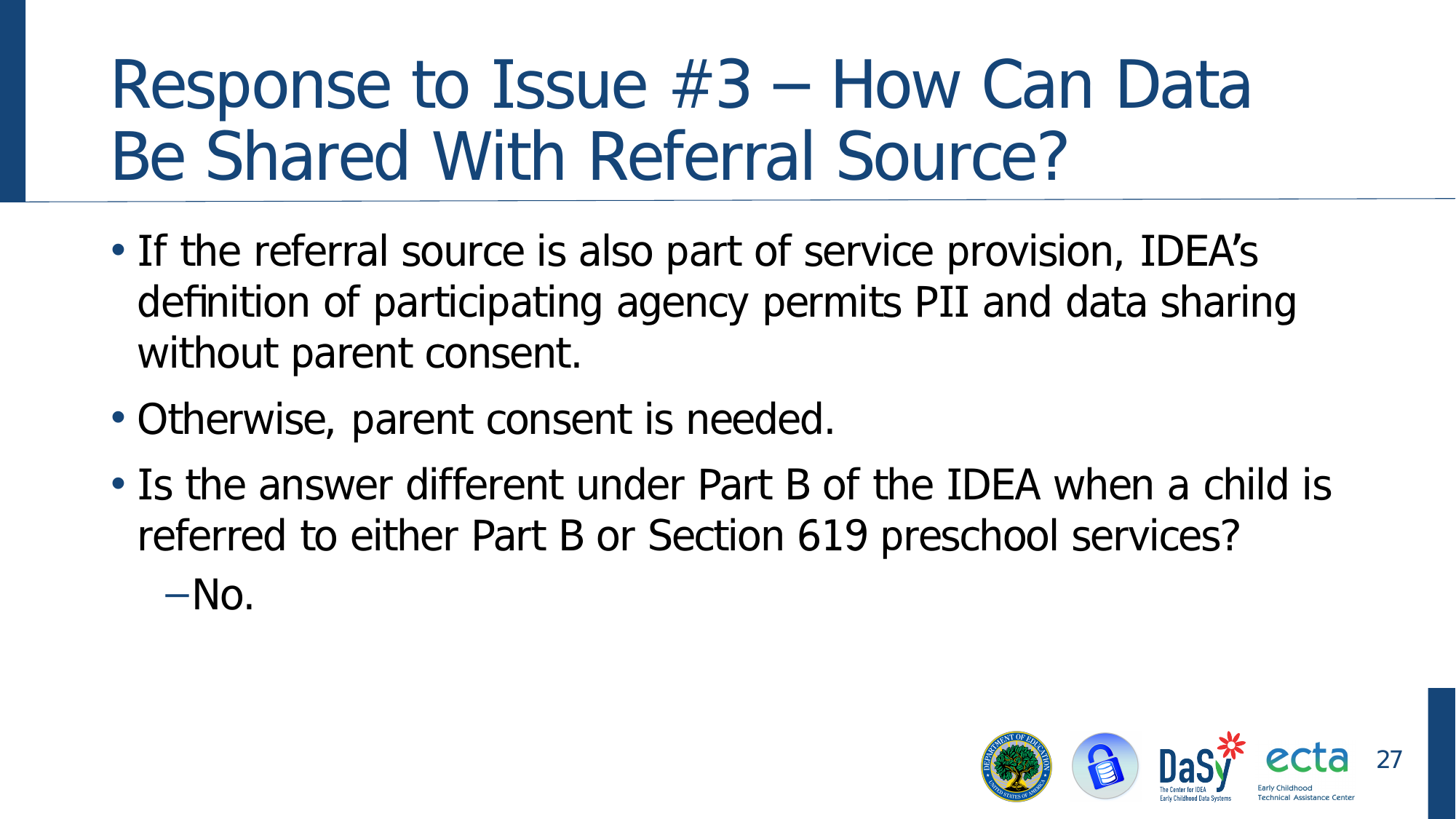

# Response to Issue #3 – How Can Data Be Shared With Referral Source?
If the referral source is also part of service provision, IDEA’s definition of participating agency permits PII and data sharing without parent consent.
Otherwise, parent consent is needed.
Is the answer different under Part B of the IDEA when a child is referred to either Part B or Section 619 preschool services?
No.